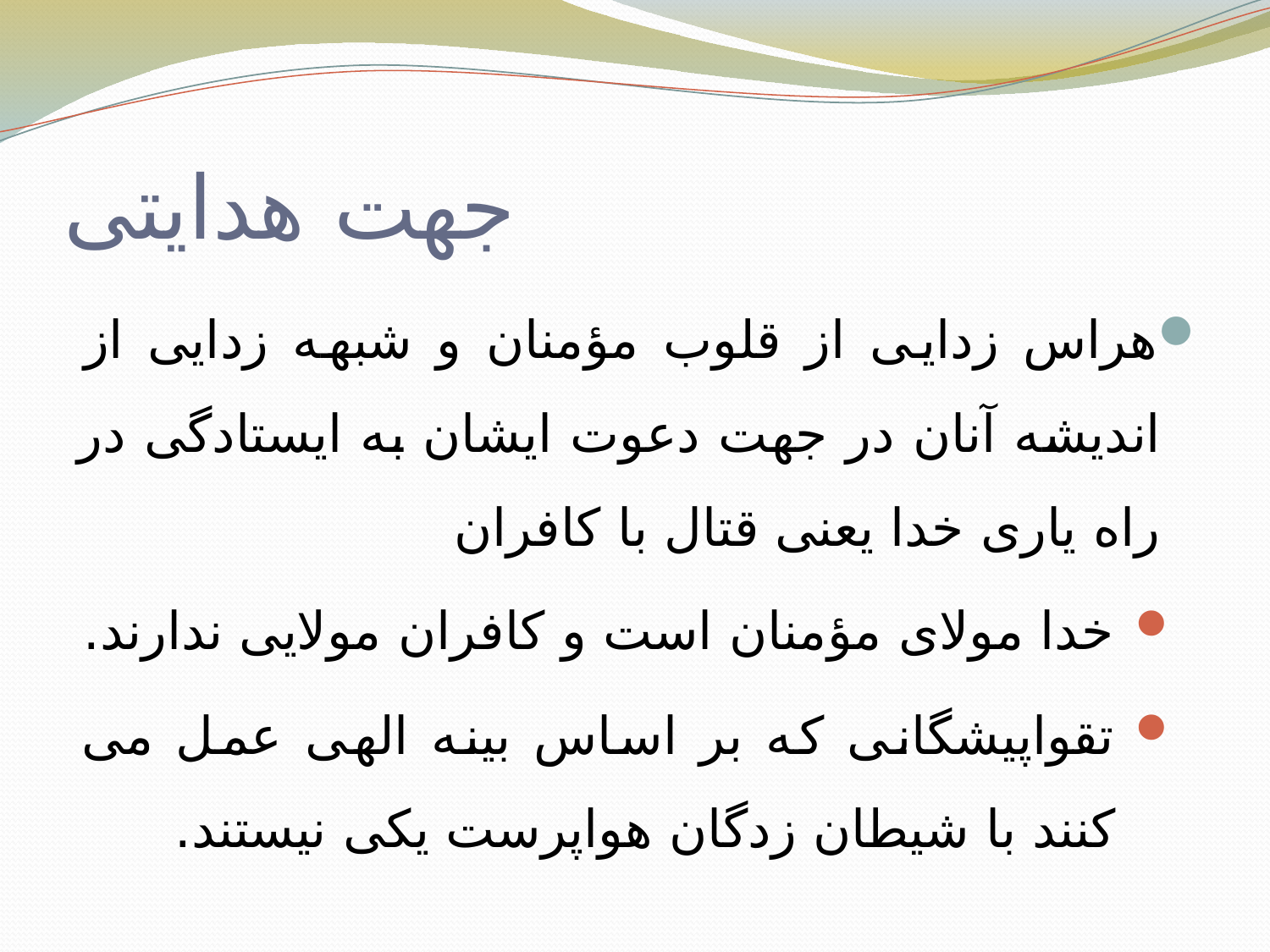

# جهت هدایتی
هراس زدایی از قلوب مؤمنان و شبهه زدایی از اندیشه آنان در جهت دعوت ایشان به ایستادگی در راه یاری خدا یعنی قتال با کافران
خدا مولای مؤمنان است و کافران مولایی ندارند.
تقواپیشگانی که بر اساس بینه الهی عمل می کنند با شیطان زدگان هواپرست یکی نیستند.